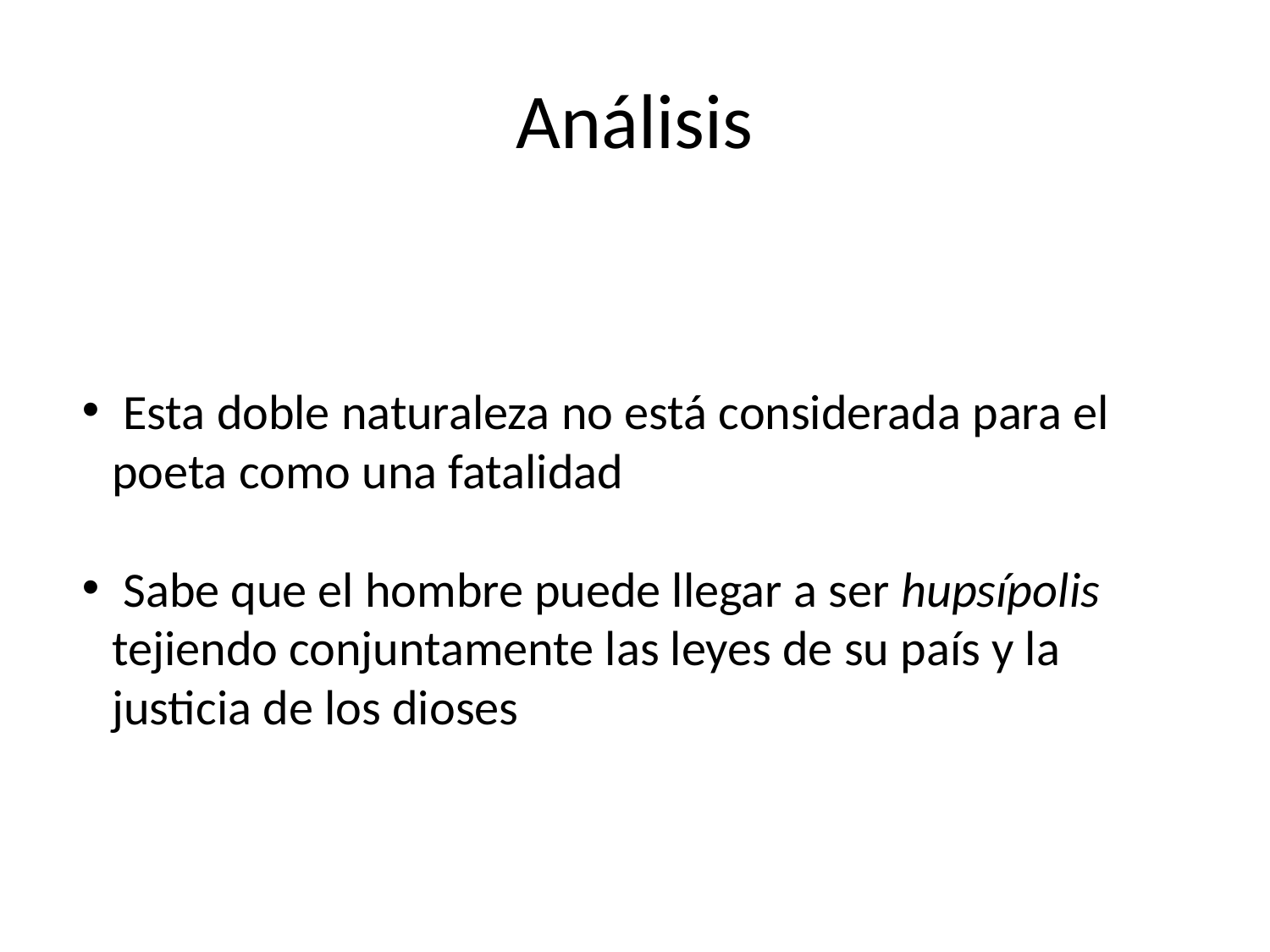

# Análisis
 Esta doble naturaleza no está considerada para el poeta como una fatalidad

 Sabe que el hombre puede llegar a ser hupsípolis tejiendo conjuntamente las leyes de su país y la justicia de los dioses